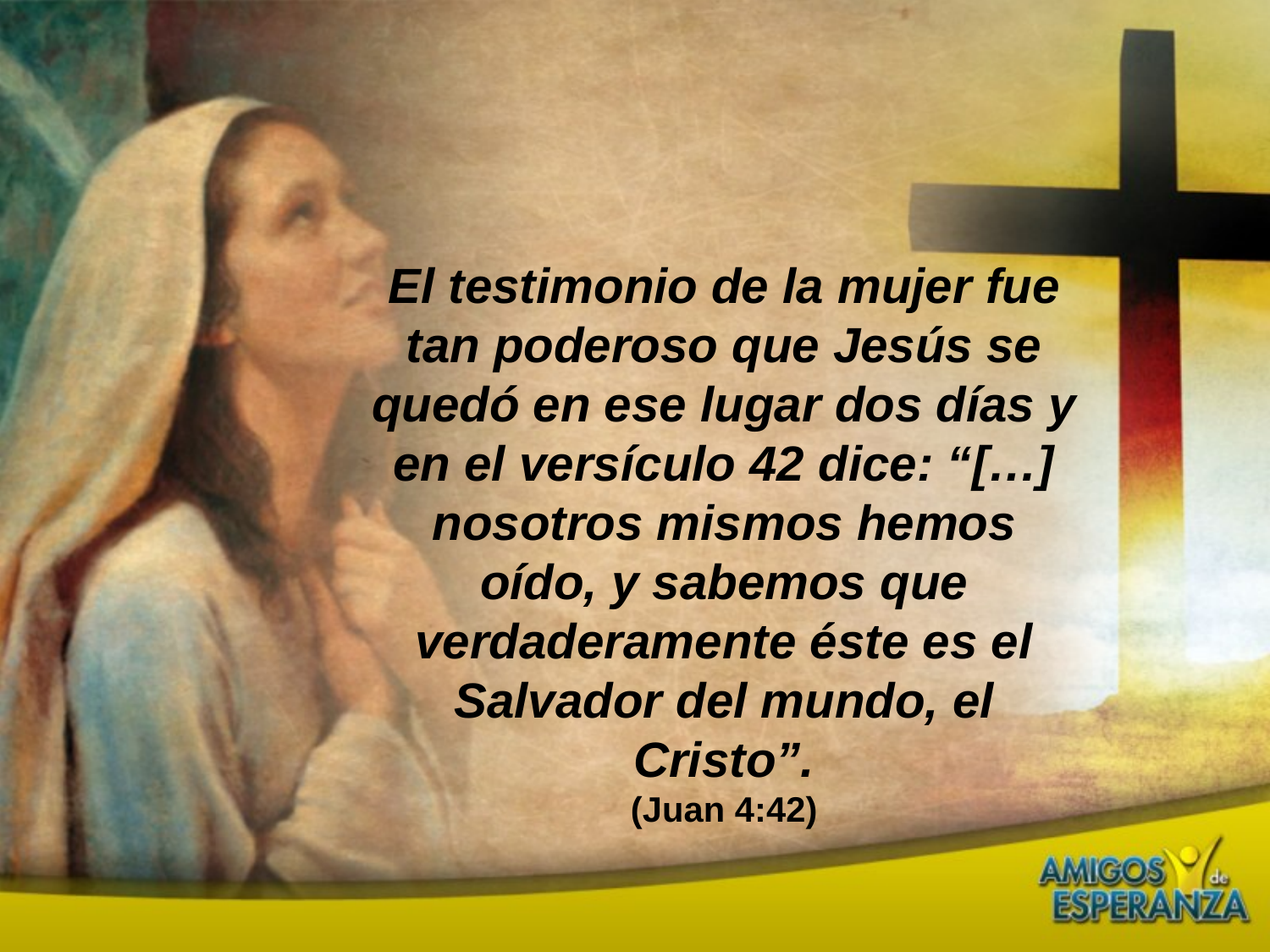

El testimonio de la mujer fue tan poderoso que Jesús se quedó en ese lugar dos días y en el versículo 42 dice: “[…] nosotros mismos hemos oído, y sabemos que verdaderamente éste es el Salvador del mundo, el Cristo”.
(Juan 4:42)